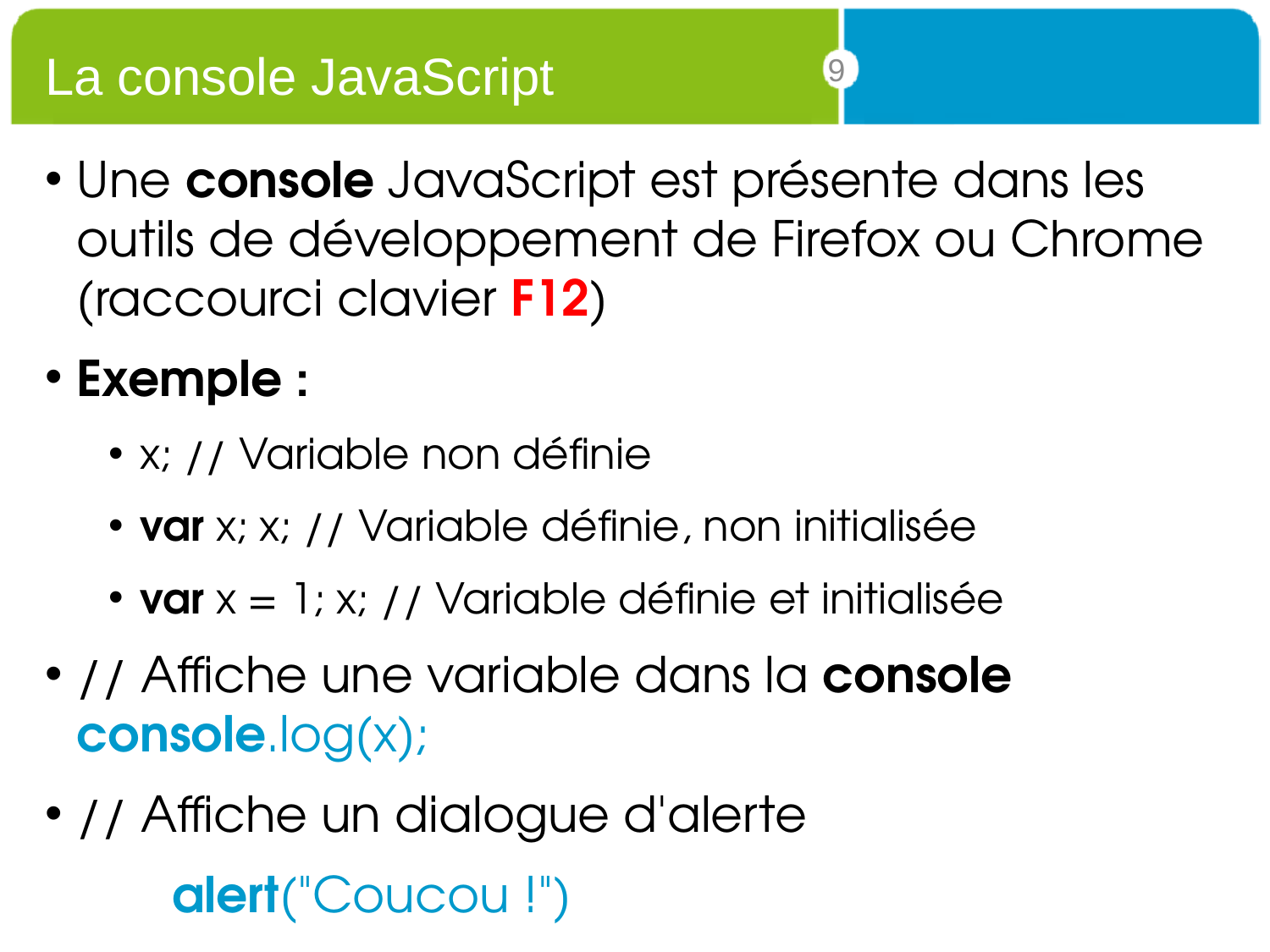

# La console JavaScript
9
Une console JavaScript est présente dans les outils de développement de Firefox ou Chrome (raccourci clavier F12)
Exemple :
x; // Variable non définie
var x; x; // Variable définie, non initialisée
var x = 1; x; // Variable définie et initialisée
// Affiche une variable dans la console 	console.log(x);
// Affiche un dialogue d'alerte
	alert("Coucou !")